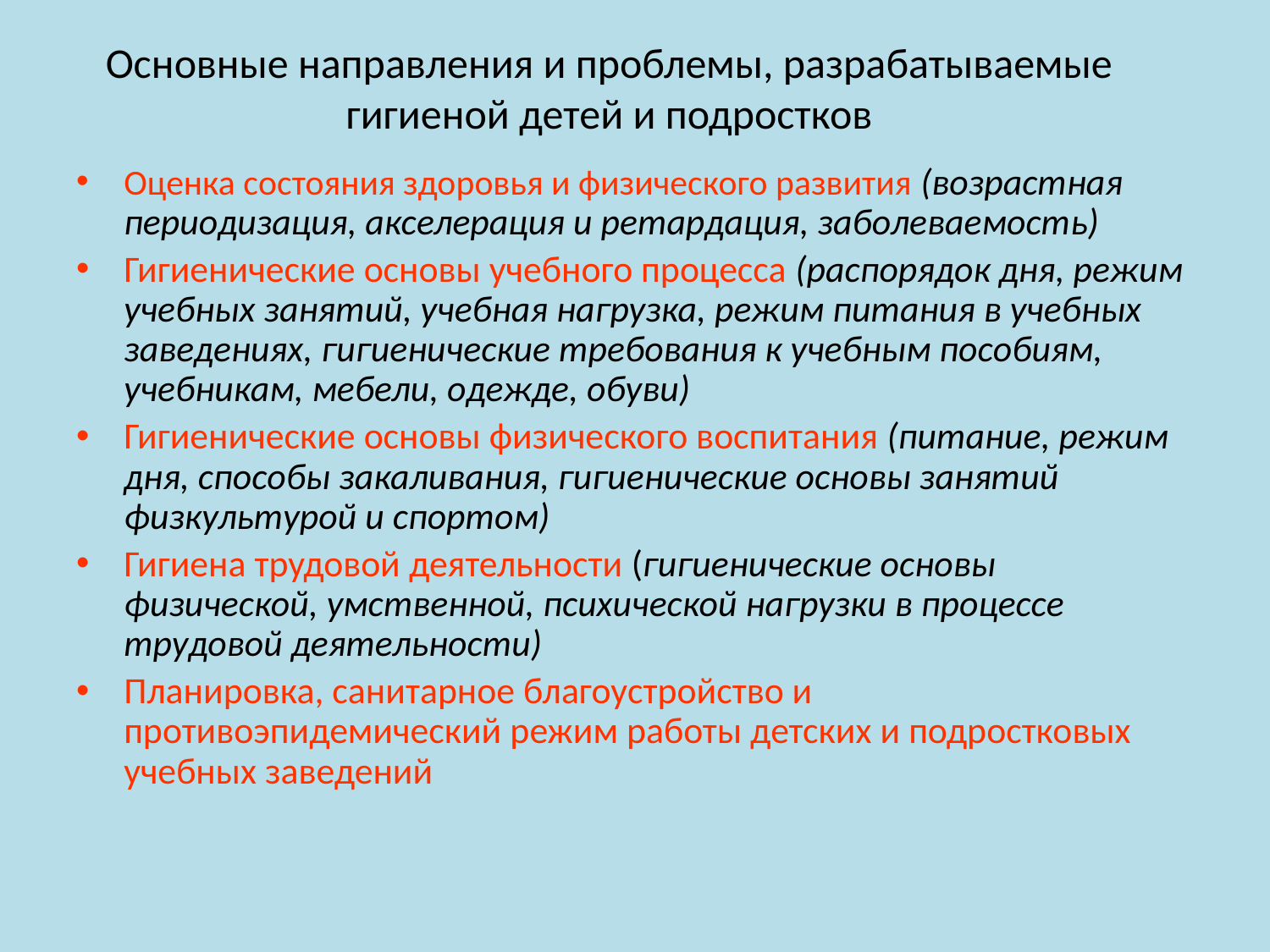

# Основные направления и проблемы, разрабатываемые гигиеной детей и подростков
Оценка состояния здоровья и физического развития (возрастная периодизация, акселерация и ретардация, заболеваемость)
Гигиенические основы учебного процесса (распорядок дня, режим учебных занятий, учебная нагрузка, режим питания в учебных заведениях, гигиенические требования к учебным пособиям, учебникам, мебели, одежде, обуви)
Гигиенические основы физического воспитания (питание, режим дня, способы закаливания, гигиенические основы занятий физкультурой и спортом)
Гигиена трудовой деятельности (гигиенические основы физической, умственной, психической нагрузки в процессе трудовой деятельности)
Планировка, санитарное благоустройство и  противоэпидемический режим работы детских и подростковых учебных заведений